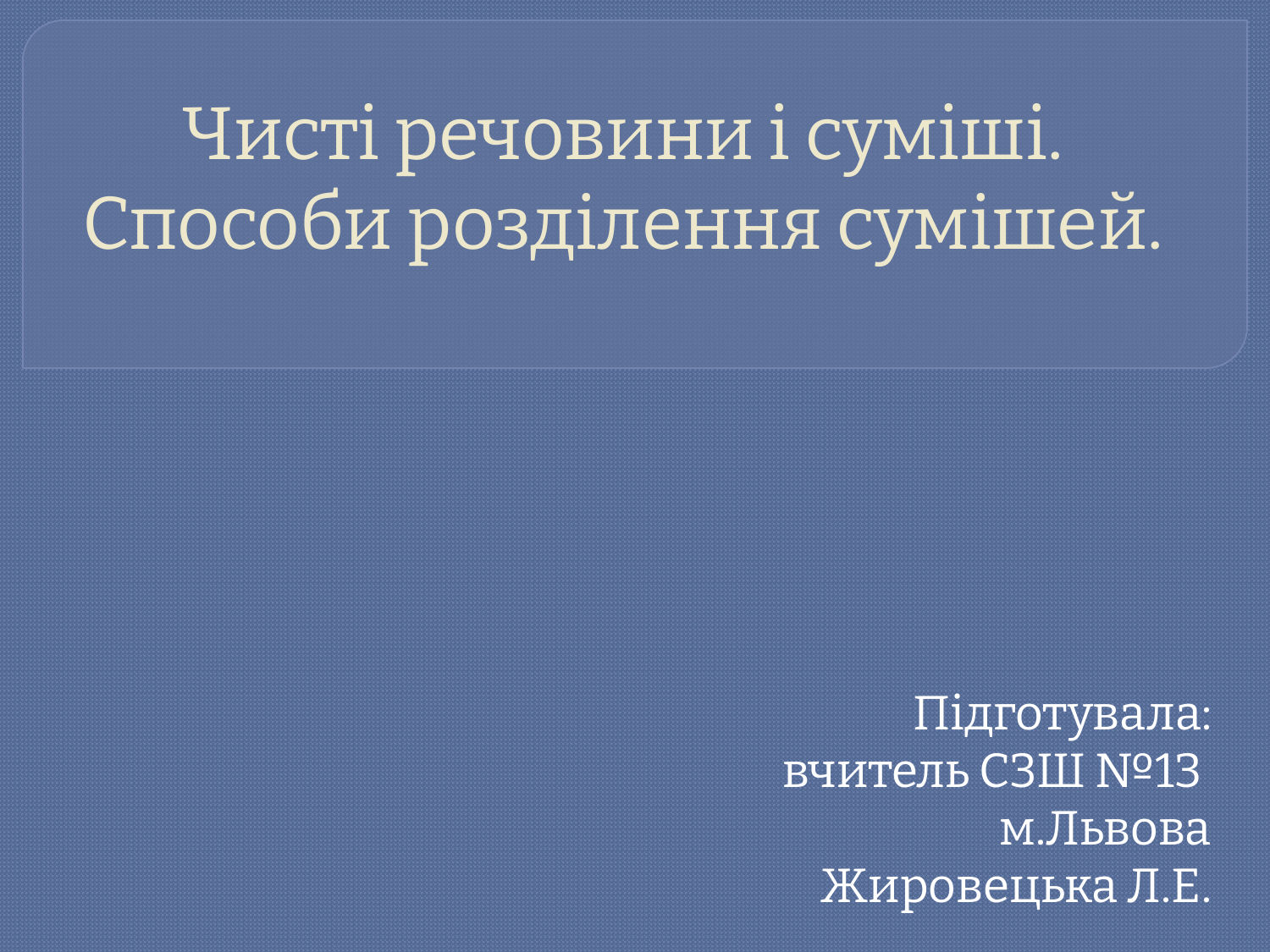

# Чисті речовини і суміші. Способи розділення сумішей.
Підготувала:
вчитель СЗШ №13
м.Львова
Жировецька Л.Е.